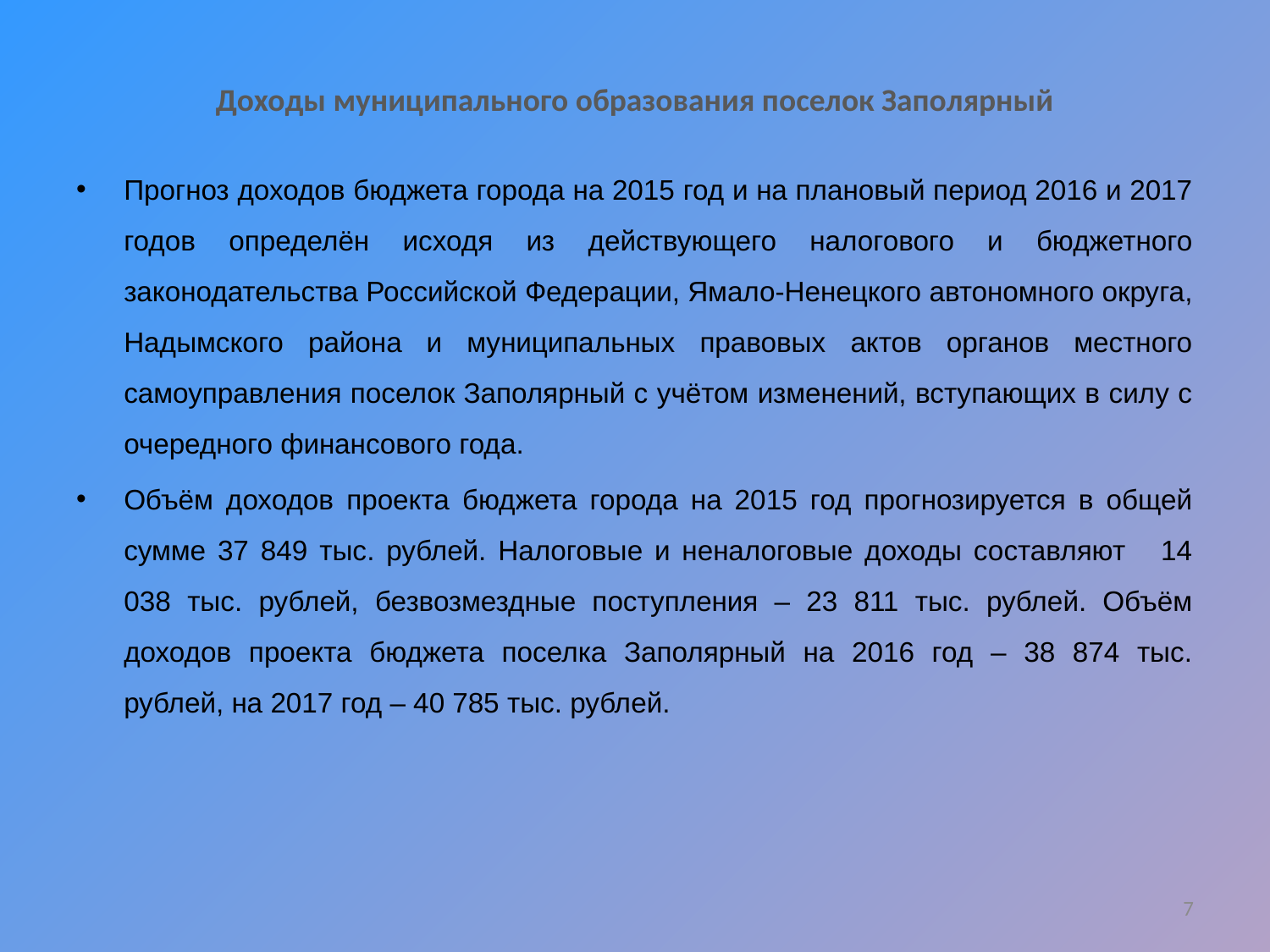

# Доходы муниципального образования поселок Заполярный
Прогноз доходов бюджета города на 2015 год и на плановый период 2016 и 2017 годов определён исходя из действующего налогового и бюджетного законодательства Российской Федерации, Ямало-Ненецкого автономного округа, Надымского района и муниципальных правовых актов органов местного самоуправления поселок Заполярный с учётом изменений, вступающих в силу с очередного финансового года.
Объём доходов проекта бюджета города на 2015 год прогнозируется в общей сумме 37 849 тыс. рублей. Налоговые и неналоговые доходы составляют   14 038 тыс. рублей, безвозмездные поступления – 23 811 тыс. рублей. Объём доходов проекта бюджета поселка Заполярный на 2016 год – 38 874 тыс. рублей, на 2017 год – 40 785 тыс. рублей.
7